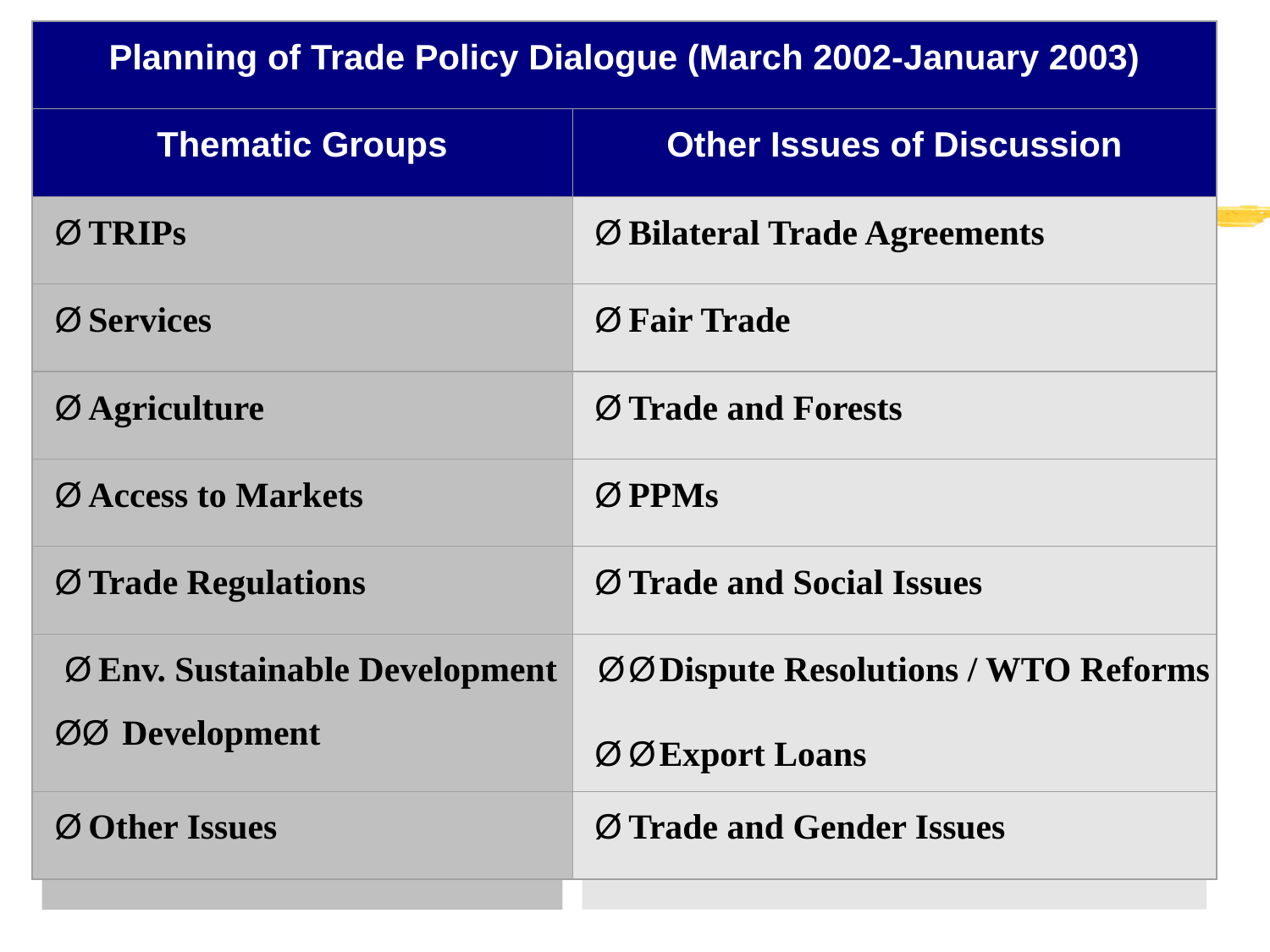

Planning of Trade Policy Dialogue (March 2002-January 2003)

Thematic Groups

Other Issues of Discussion

Ø  TRIPs

Ø  Bilateral Trade Agreements

Ø  Services

Ø  Fair Trade

Ø  Agriculture

Ø  Trade and Forests

Ø  Access to Markets

Ø  PPMs

Ø  Trade Regulations

Ø  Trade and Social Issues

 Ø  Env. Sustainable Development

ØØ    Development

 Ø Ø Dispute Resolutions / WTO Reforms

Ø  Ø Export Loans

Ø  Trade and Gender Issues

Ø  Other Issues